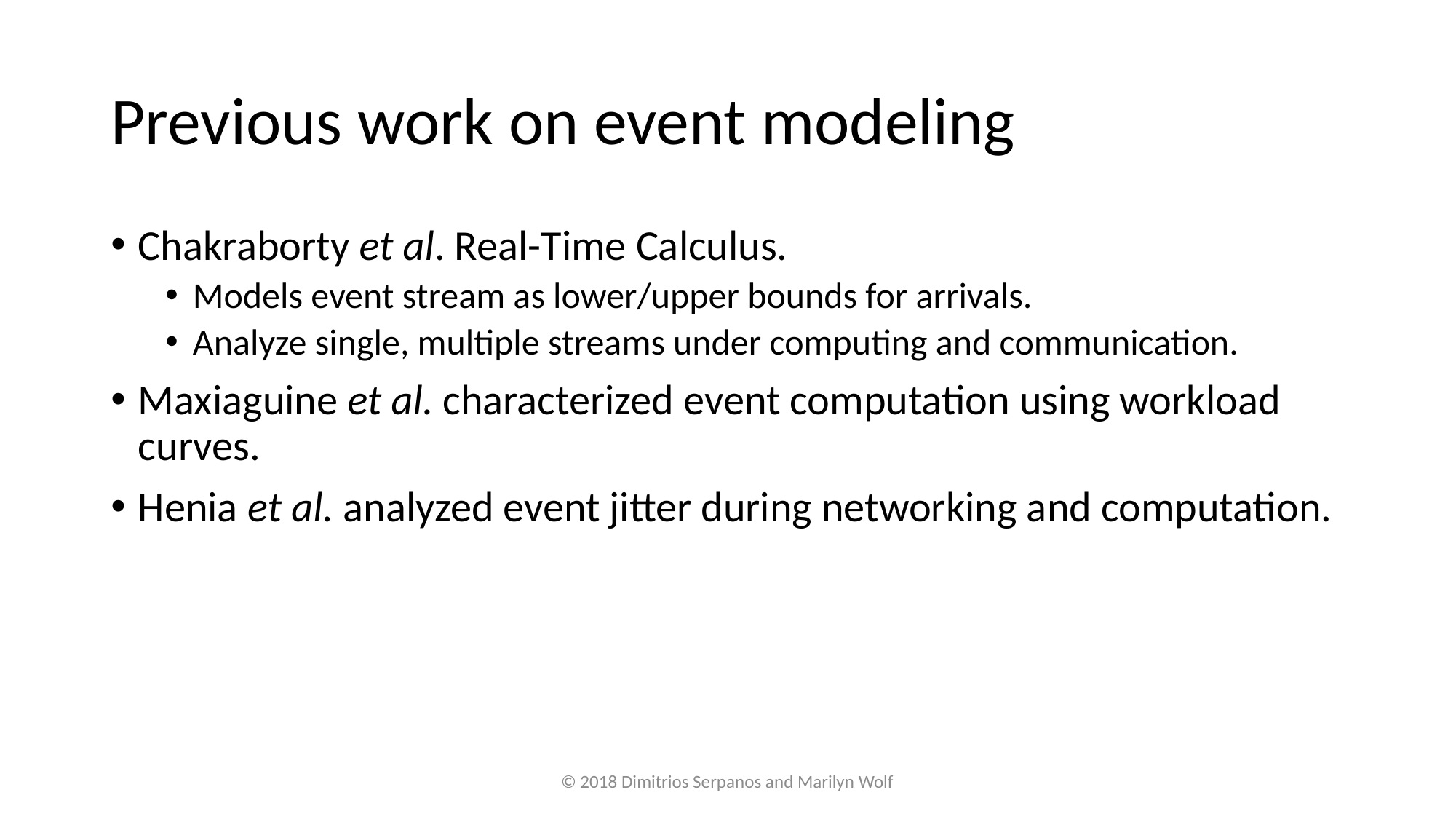

# Previous work on event modeling
Chakraborty et al. Real-Time Calculus.
Models event stream as lower/upper bounds for arrivals.
Analyze single, multiple streams under computing and communication.
Maxiaguine et al. characterized event computation using workload curves.
Henia et al. analyzed event jitter during networking and computation.
© 2018 Dimitrios Serpanos and Marilyn Wolf